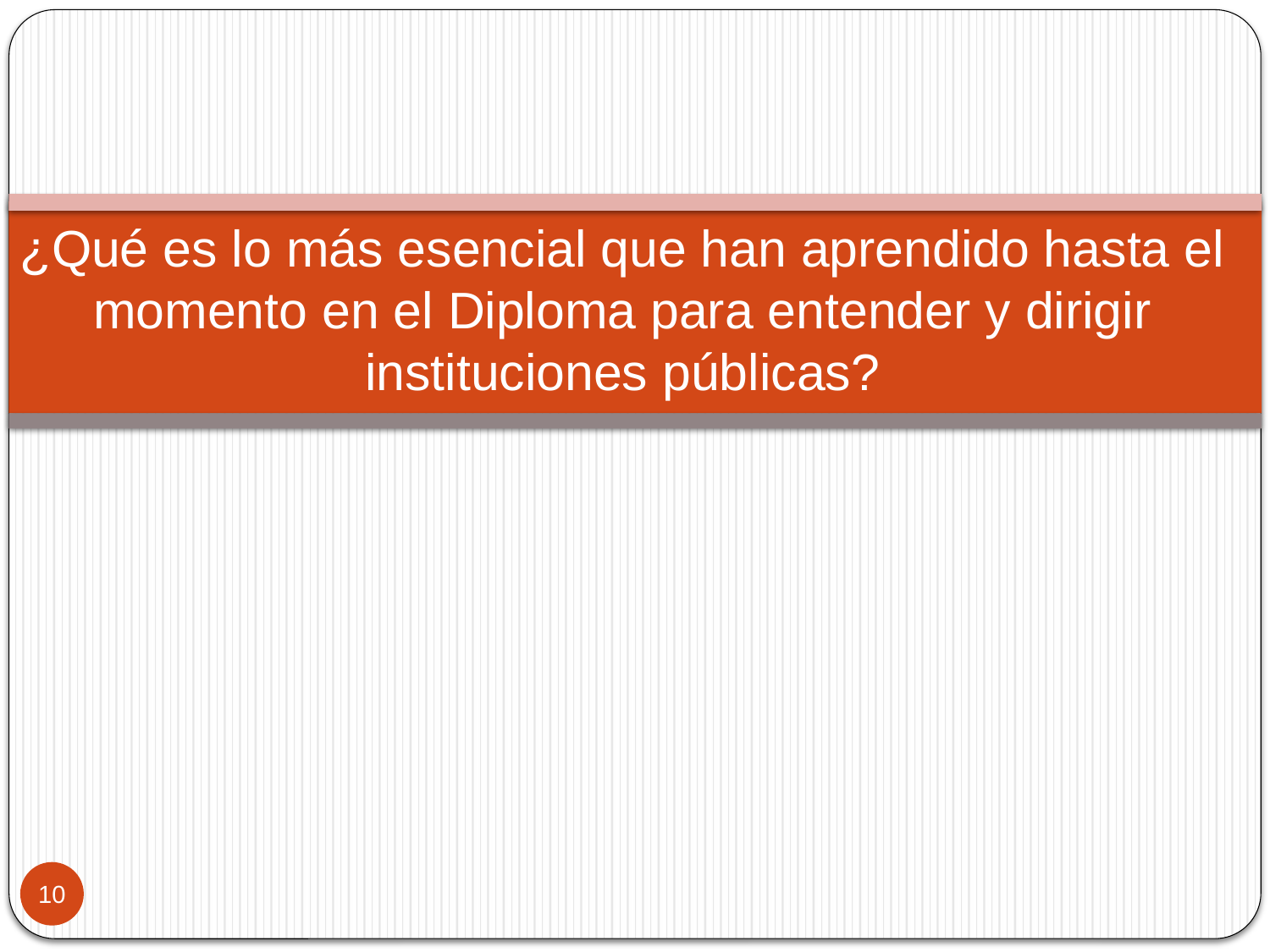

# ¿Qué es lo más esencial que han aprendido hasta el momento en el Diploma para entender y dirigir instituciones públicas?

10